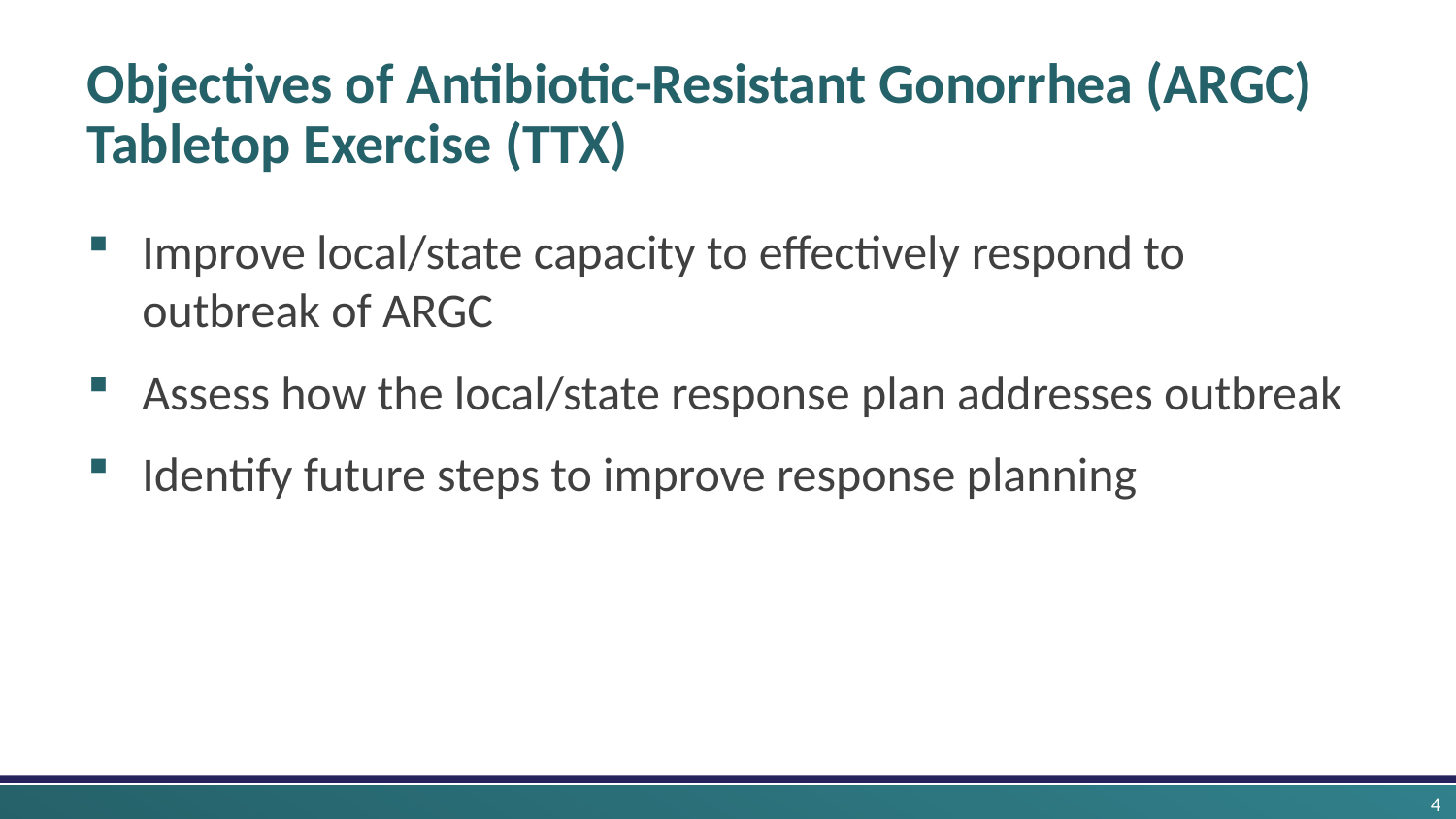

# Objectives of Antibiotic-Resistant Gonorrhea (ARGC) Tabletop Exercise (TTX)
Improve local/state capacity to effectively respond to outbreak of ARGC

Assess how the local/state response plan addresses outbreak

Identify future steps to improve response planning

4